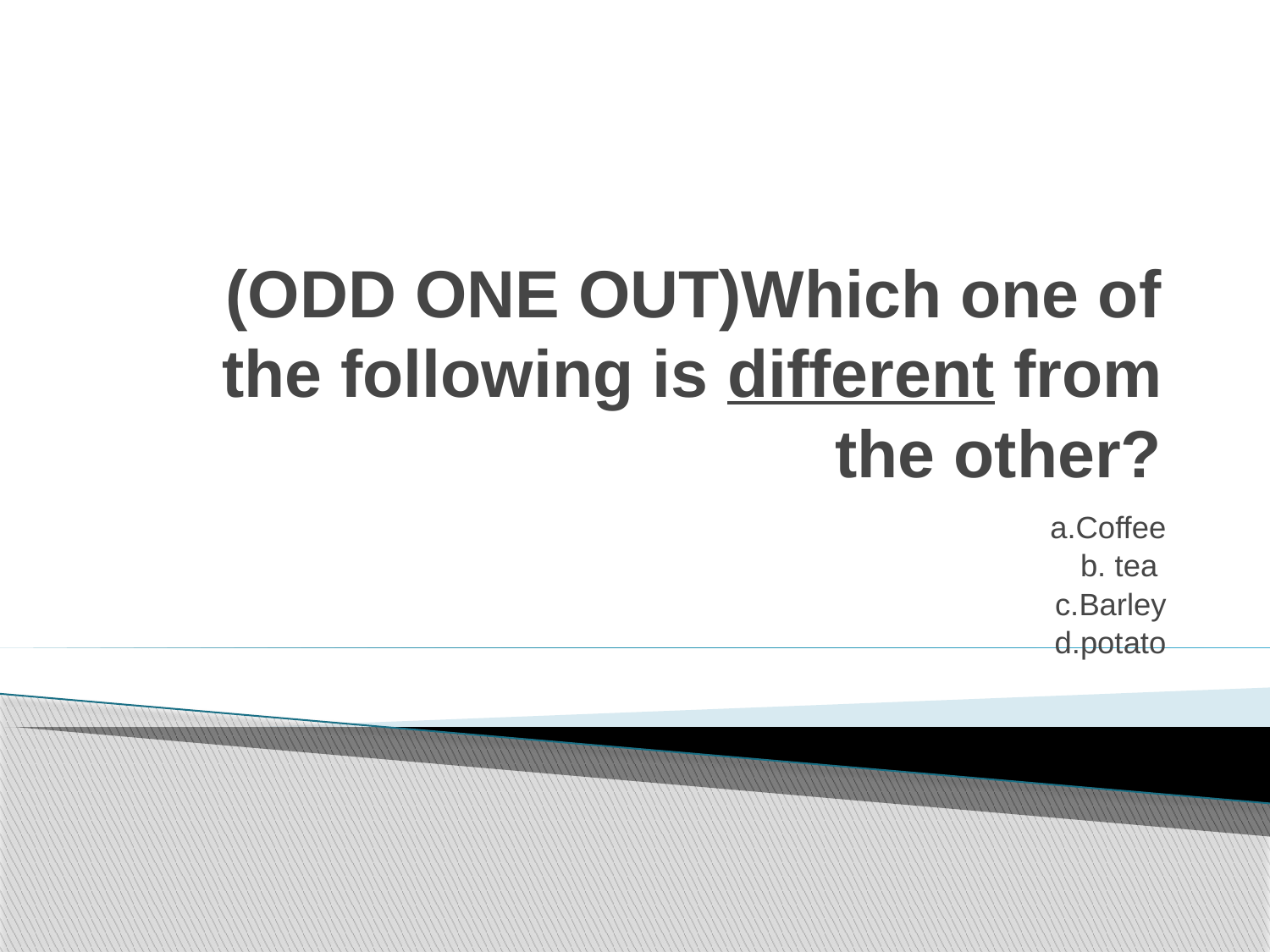

# (ODD ONE OUT)Which one of the following is different from the other?
a.Coffee
b. tea
c.Barley
d.potato